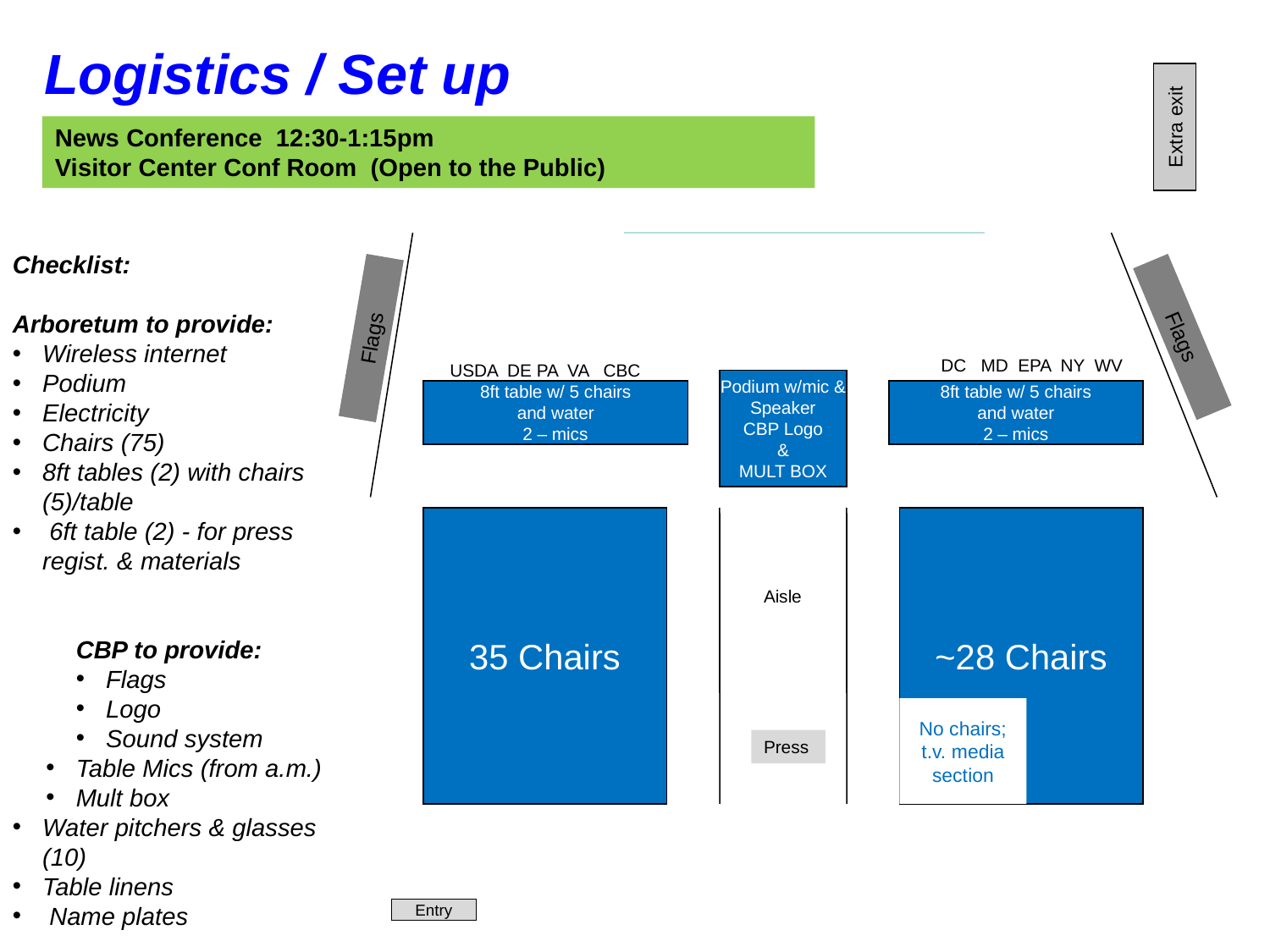

Logistics / Set up
Extra exit
News Conference  12:30-1:15pm
Visitor Center Conf Room  (Open to the Public)

Checklist:

Arboretum to provide:
Wireless internet
Podium
Electricity
Chairs (75)
8ft tables (2) with chairs (5)/table
 6ft table (2) - for press regist. & materials

CBP to provide:
Flags
Logo
Sound system
Table Mics (from a.m.)
Mult box
Water pitchers & glasses (10)
Table linens
 Name plates

Flags
Flags
USDA  DE PA  VA   CBC
DC   MD  EPA  NY  WV
Podium w/mic &
Speaker
CBP Logo
&
MULT BOX
8ft table w/ 5 chairs
and water
2 – mics
8ft table w/ 5 chairs
and water
2 – mics
35 Chairs

~28 Chairs
Aisle
No chairs; t.v. media section
Press
Entry